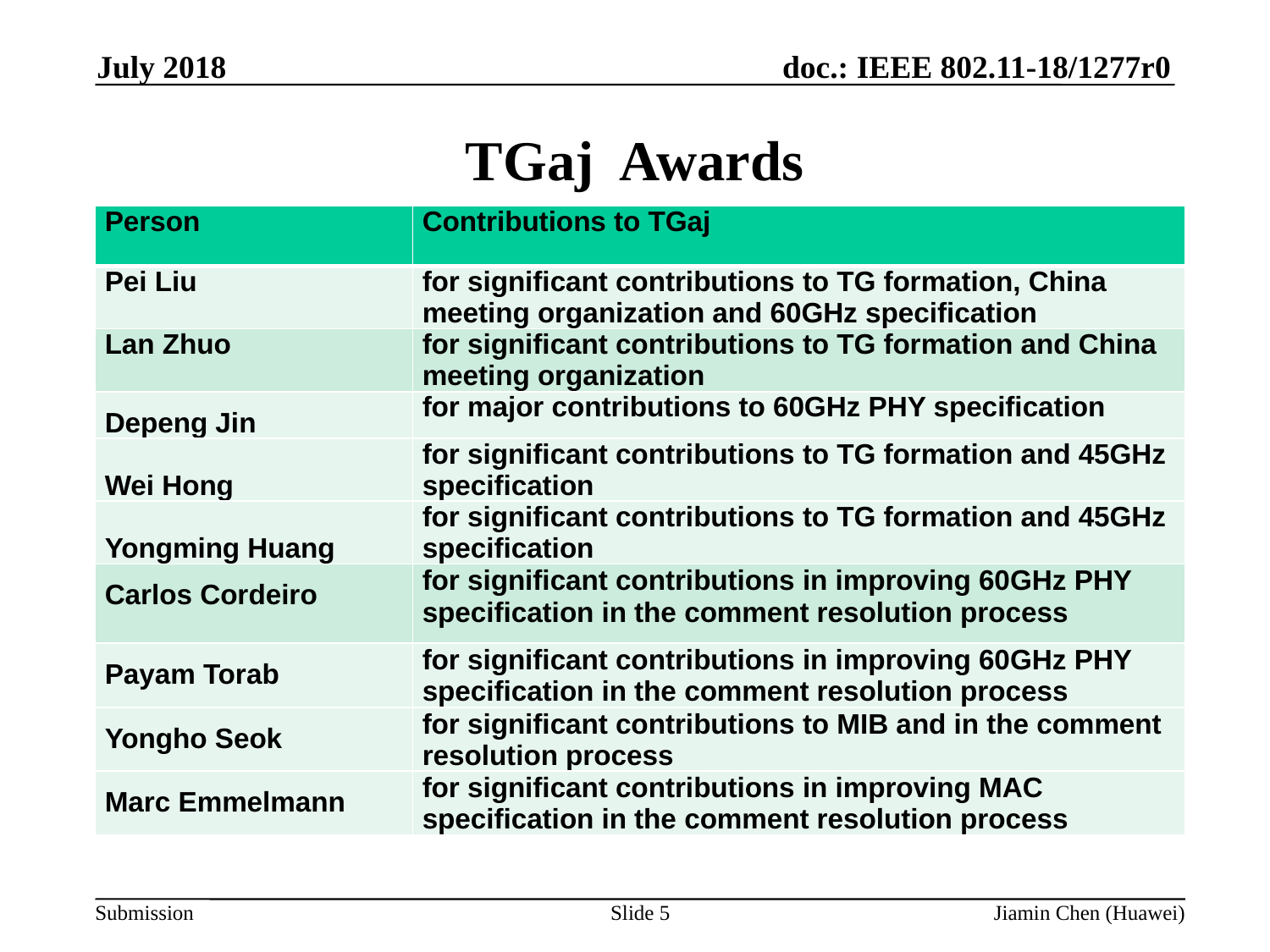

July 2018
TGaj  Awards
| Person | Contributions to TGaj |
| --- | --- |
| Pei Liu | for significant contributions to TG formation, China meeting organization and 60GHz specification |
| Lan Zhuo | for significant contributions to TG formation and China meeting organization |
| Depeng Jin | for major contributions to 60GHz PHY specification |
| Wei Hong | for significant contributions to TG formation and 45GHz specification |
| Yongming Huang | for significant contributions to TG formation and 45GHz specification |
| Carlos Cordeiro | for significant contributions in improving 60GHz PHY specification in the comment resolution process |
| Payam Torab | for significant contributions in improving 60GHz PHY specification in the comment resolution process |
| Yongho Seok | for significant contributions to MIB and in the comment resolution process |
| Marc Emmelmann | for significant contributions in improving MAC specification in the comment resolution process |
Slide 5
Jiamin Chen (Huawei)